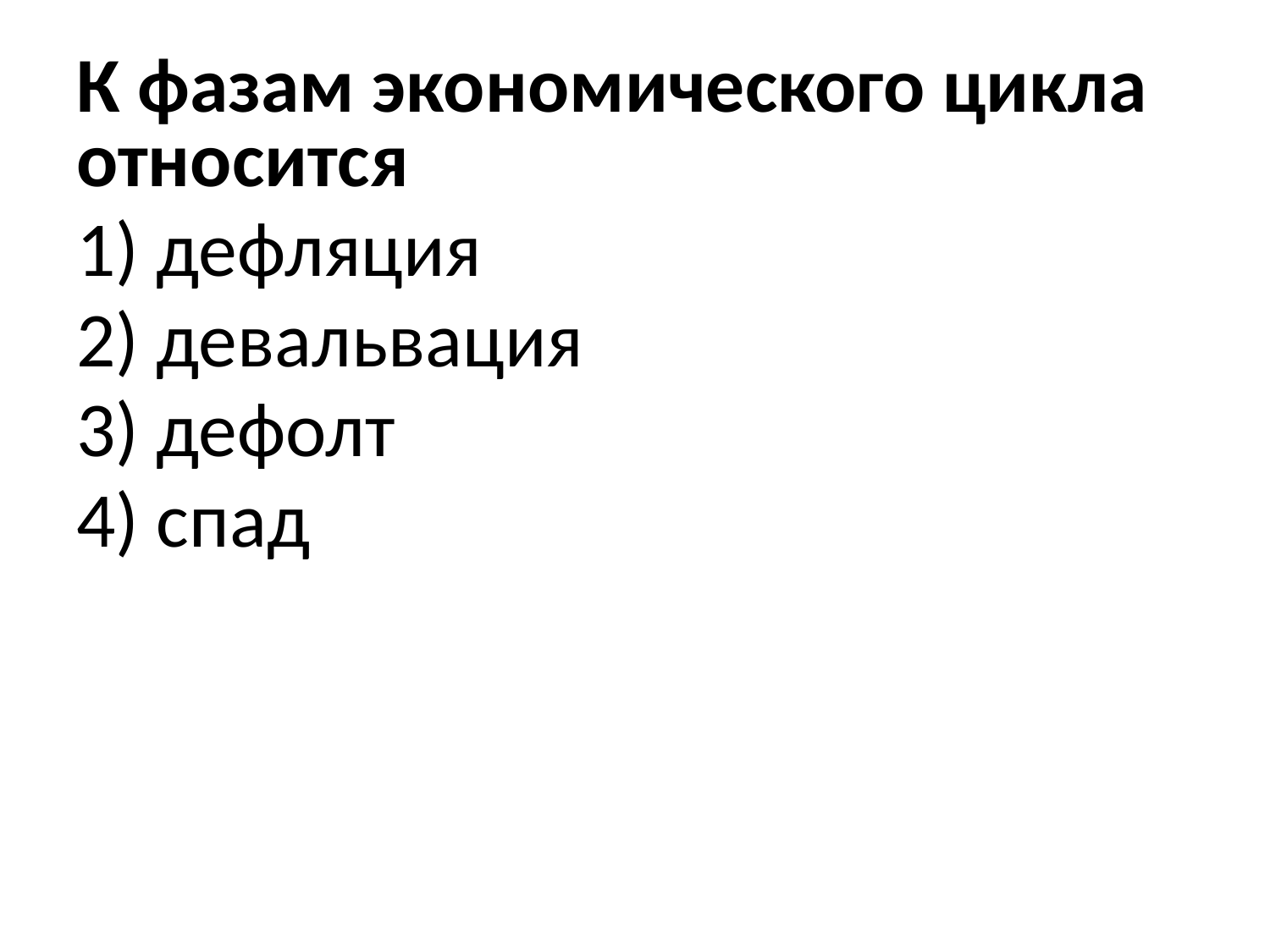

К фазам эко­но­ми­че­ско­го цикла от­но­сит­ся
1) де­фля­ция
2) де­валь­ва­ция
3) де­фолт
4) спад